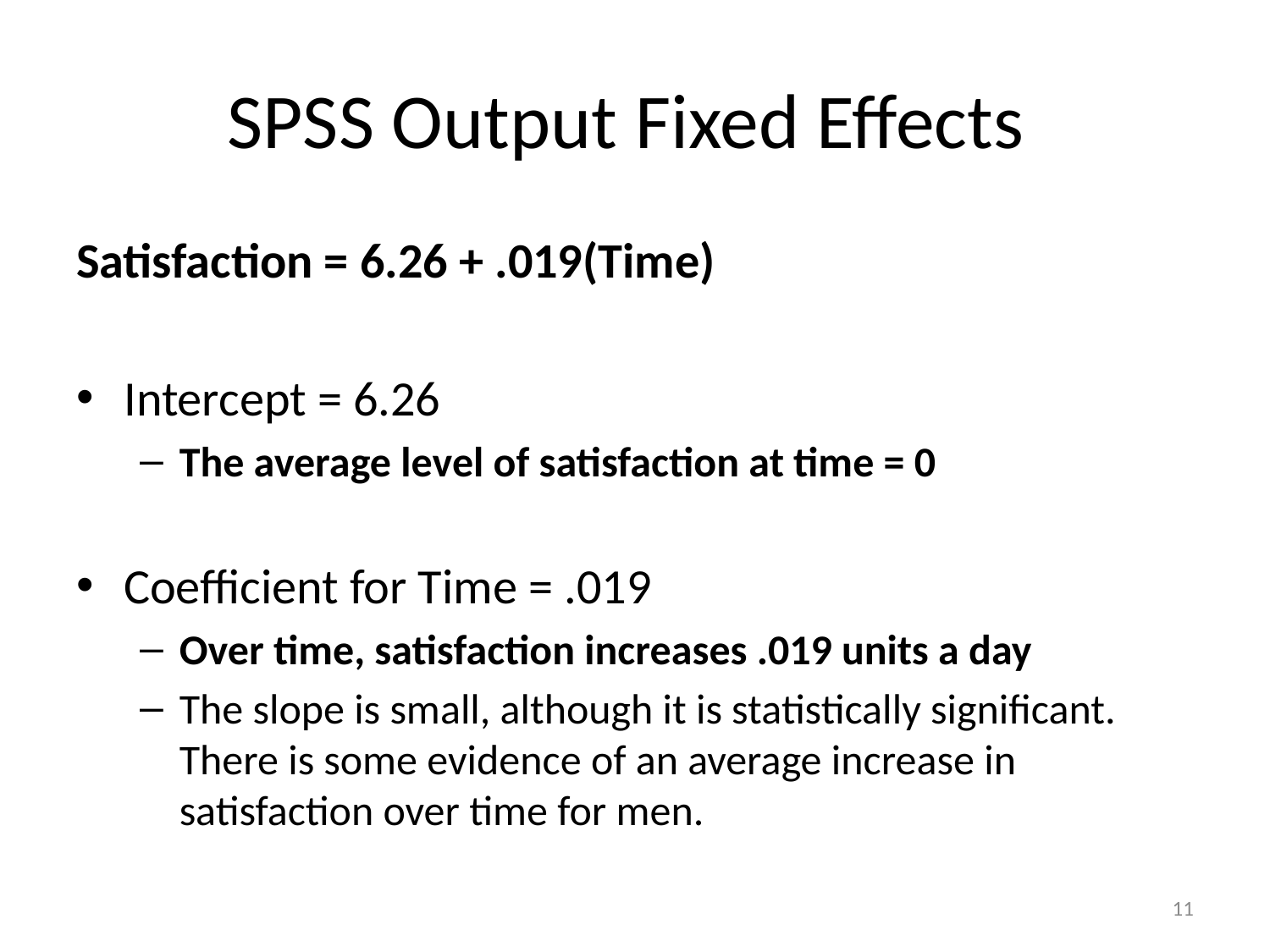

# SPSS Output Fixed Effects
Satisfaction = 6.26 + .019(Time)

Intercept = 6.26
The average level of satisfaction at time = 0

Coefficient for Time = .019
Over time, satisfaction increases .019 units a day
The slope is small, although it is statistically significant.  There is some evidence of an average increase in satisfaction over time for men.

11